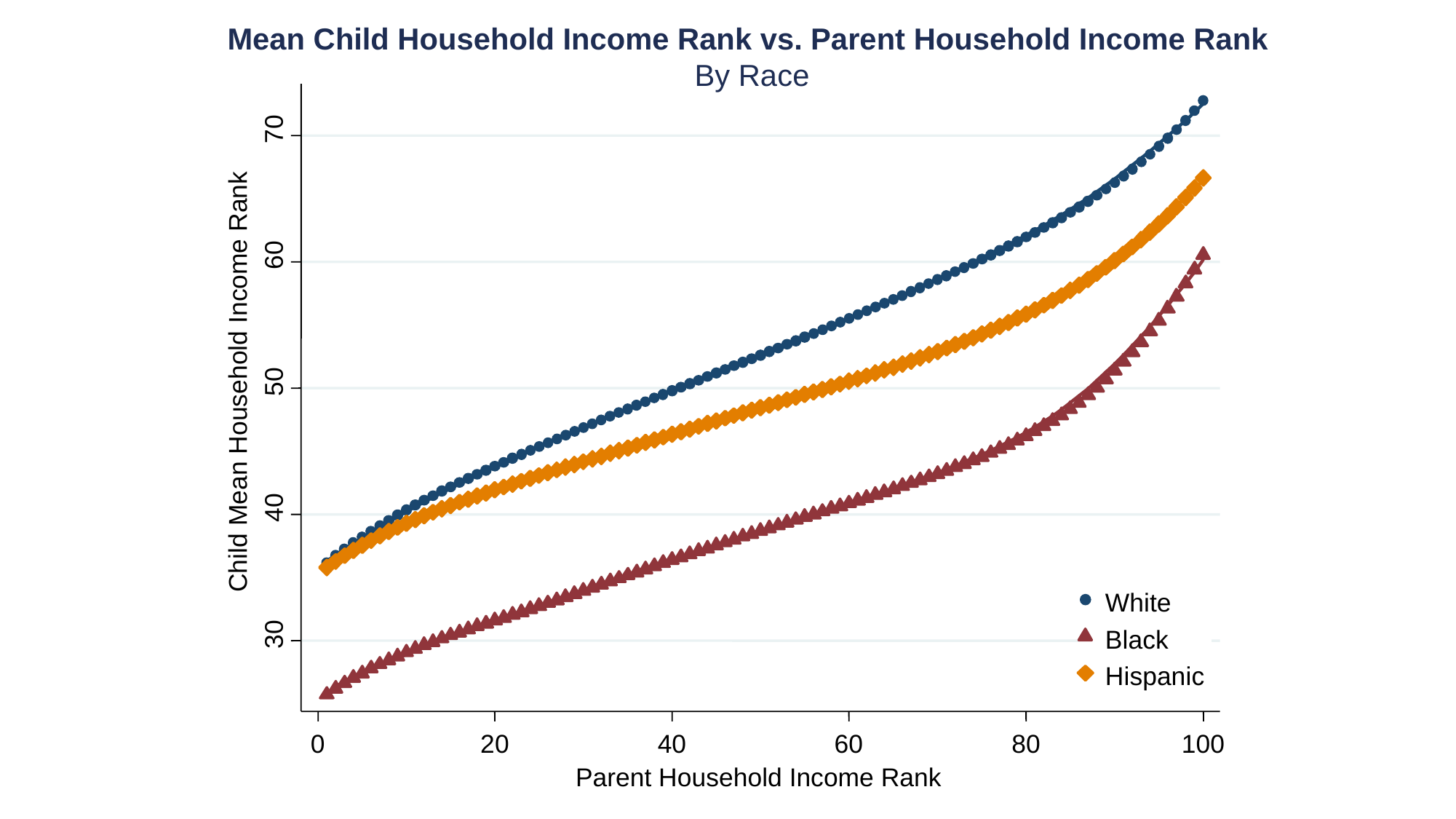

Mean Child Household Income Rank vs. Parent Household Income Rank
By Race

70

60

50
Child Mean Household Income Rank

40

White

30
Black

Hispanic

0
20
40
60
80
100
Parent Household Income Rank